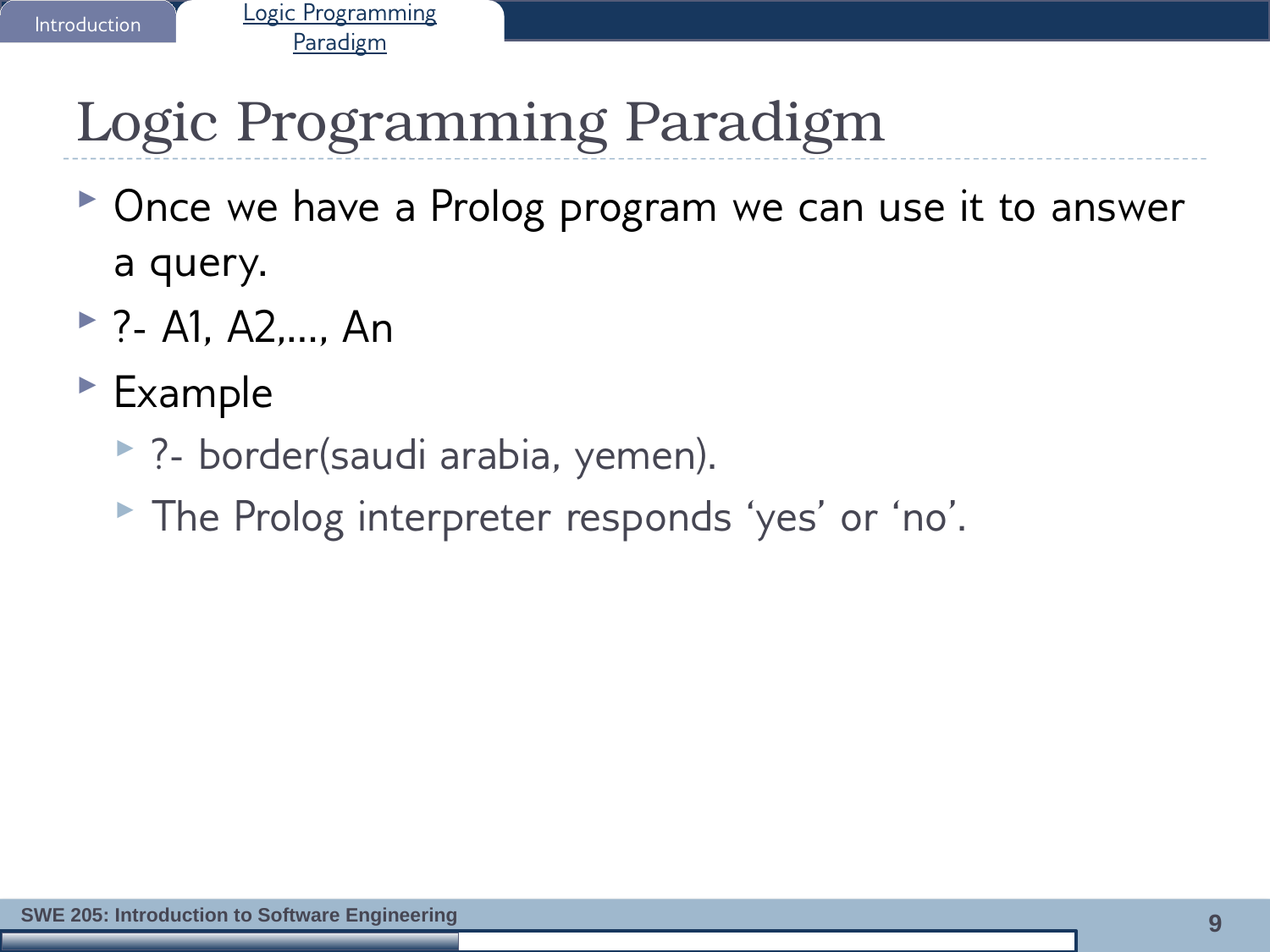

Introduction
Logic Programming Paradigm
# Logic Programming Paradigm
Once we have a Prolog program we can use it to answer a query.
?- A1, A2,…, An
Example
?- border(saudi arabia, yemen).
The Prolog interpreter responds ‘yes’ or ‘no’.
9